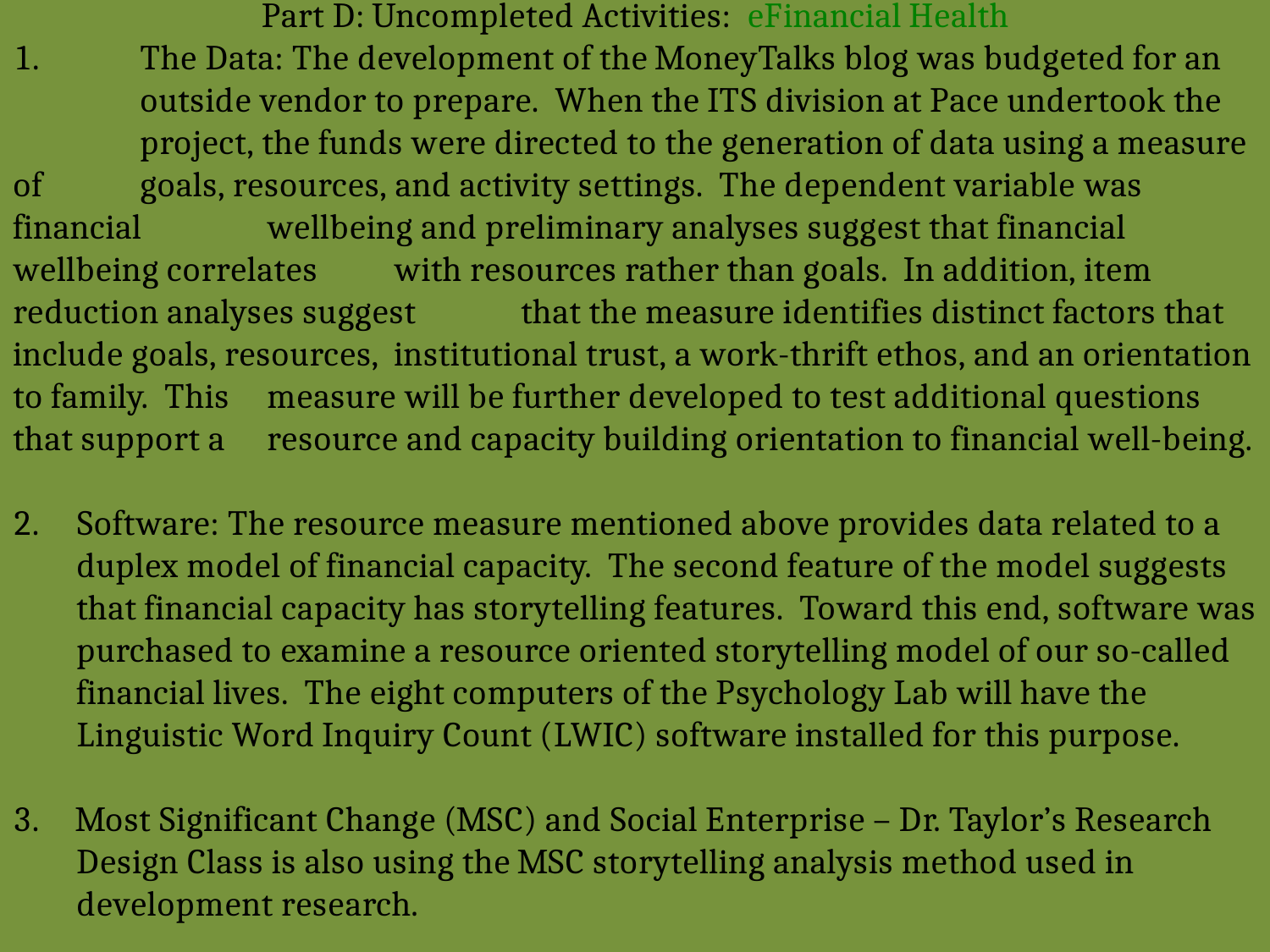

Part D: Uncompleted Activities:  eFinancial Health
1. 	The Data: The development of the MoneyTalks blog was budgeted for an 	outside vendor to prepare.  When the ITS division at Pace undertook the 	project, the funds were directed to the generation of data using a measure of 	goals, resources, and activity settings.  The dependent variable was financial 	wellbeing and preliminary analyses suggest that financial wellbeing correlates 	with resources rather than goals.  In addition, item reduction analyses suggest 	that the measure identifies distinct factors that include goals, resources, 	institutional trust, a work-thrift ethos, and an orientation to family.  This 	measure will be further developed to test additional questions that support a 	resource and capacity building orientation to financial well-being.

Software: The resource measure mentioned above provides data related to a duplex model of financial capacity.  The second feature of the model suggests that financial capacity has storytelling features.  Toward this end, software was purchased to examine a resource oriented storytelling model of our so-called financial lives.  The eight computers of the Psychology Lab will have the Linguistic Word Inquiry Count (LWIC) software installed for this purpose.

Most Significant Change (MSC) and Social Enterprise – Dr. Taylor’s Research Design Class is also using the MSC storytelling analysis method used in development research.